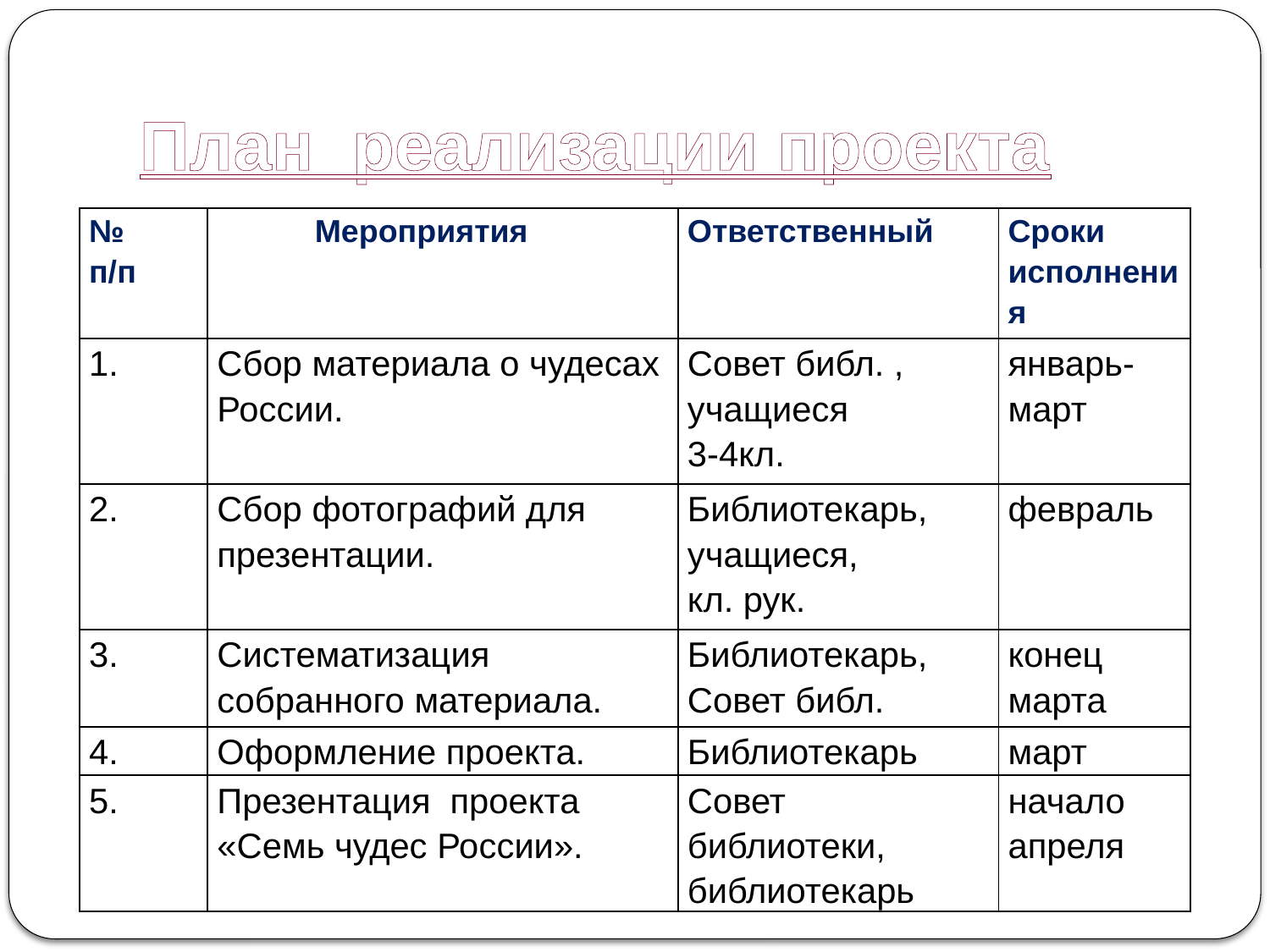

# План  реализации проекта
| № п/п | Мероприятия | Ответственный | Сроки исполнения |
| --- | --- | --- | --- |
| 1. | Сбор материала о чудесах России. | Совет библ. , учащиеся 3-4кл. | январь- март |
| 2. | Сбор фотографий для презентации. | Библиотекарь, учащиеся, кл. рук. | февраль |
| 3. | Систематизация собранного материала. | Библиотекарь, Совет библ. | конец марта |
| 4. | Оформление проекта. | Библиотекарь | март |
| 5. | Презентация проекта «Семь чудес России». | Совет библиотеки, библиотекарь | начало апреля |